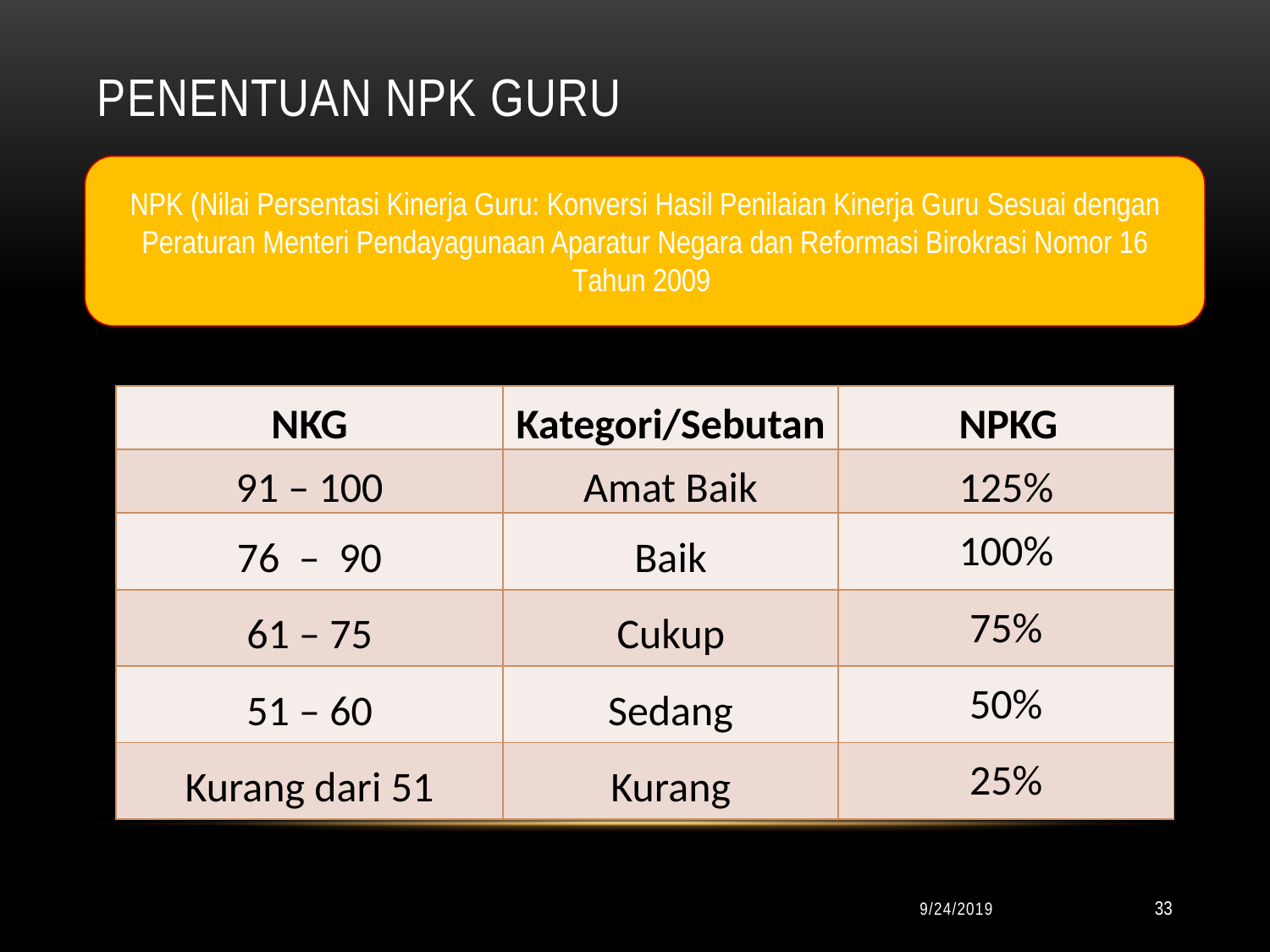

# Penentuan NPK guru
NPK (Nilai Persentasi Kinerja Guru: Konversi Hasil Penilaian Kinerja Guru Sesuai dengan Peraturan Menteri Pendayagunaan Aparatur Negara dan Reformasi Birokrasi Nomor 16 Tahun 2009
| NKG | Kategori/Sebutan | NPKG |
| --- | --- | --- |
| 91 – 100 | Amat Baik | 125% |
| 76 – 90 | Baik | 100% |
| 61 – 75 | Cukup | 75% |
| 51 – 60 | Sedang | 50% |
| Kurang dari 51 | Kurang | 25% |
9/24/2019
33